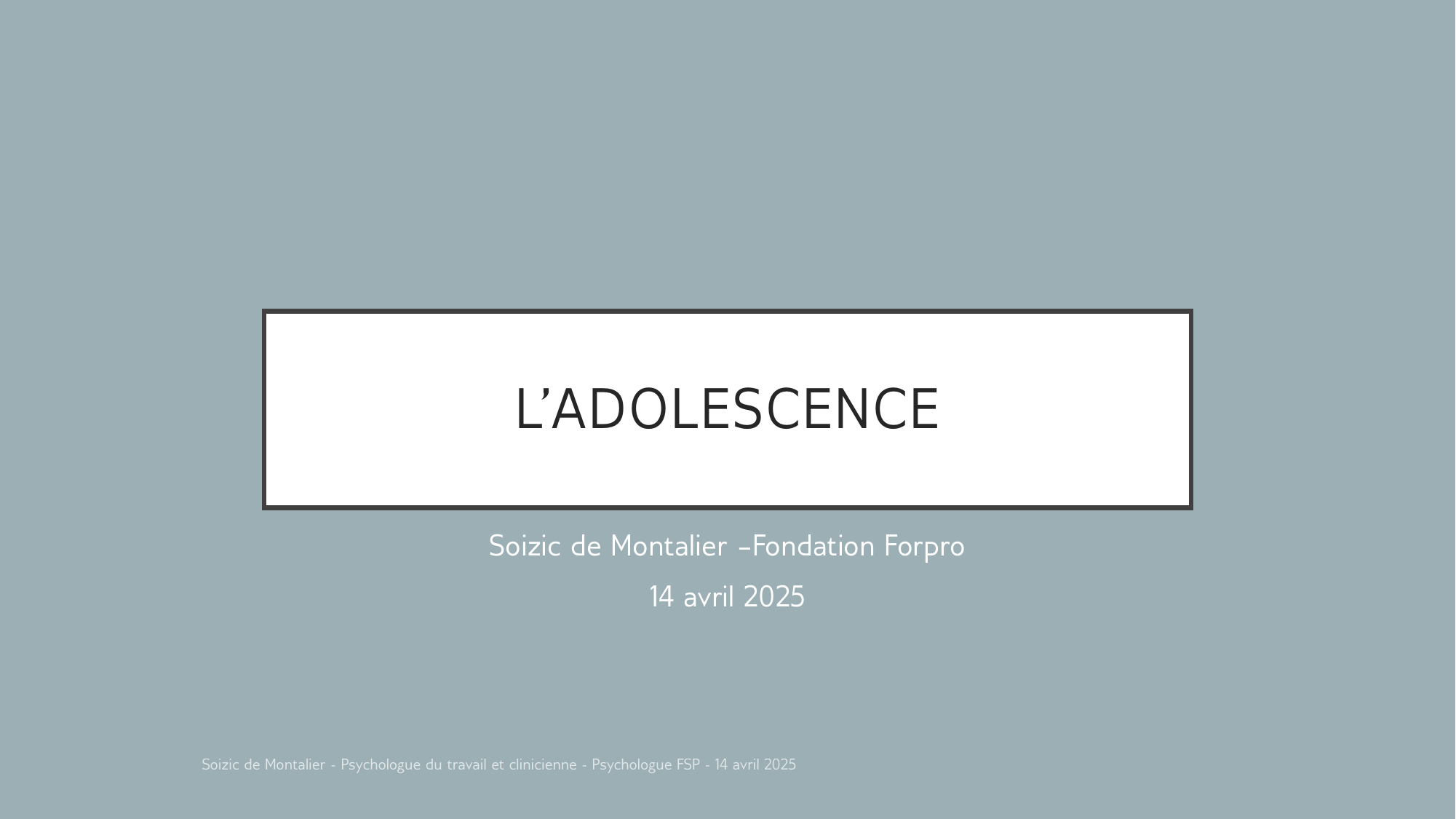

# L’adolescence
Soizic de Montalier –Fondation Forpro
14 avril 2025
Soizic de Montalier - Psychologue du travail et clinicienne - Psychologue FSP - 14 avril 2025